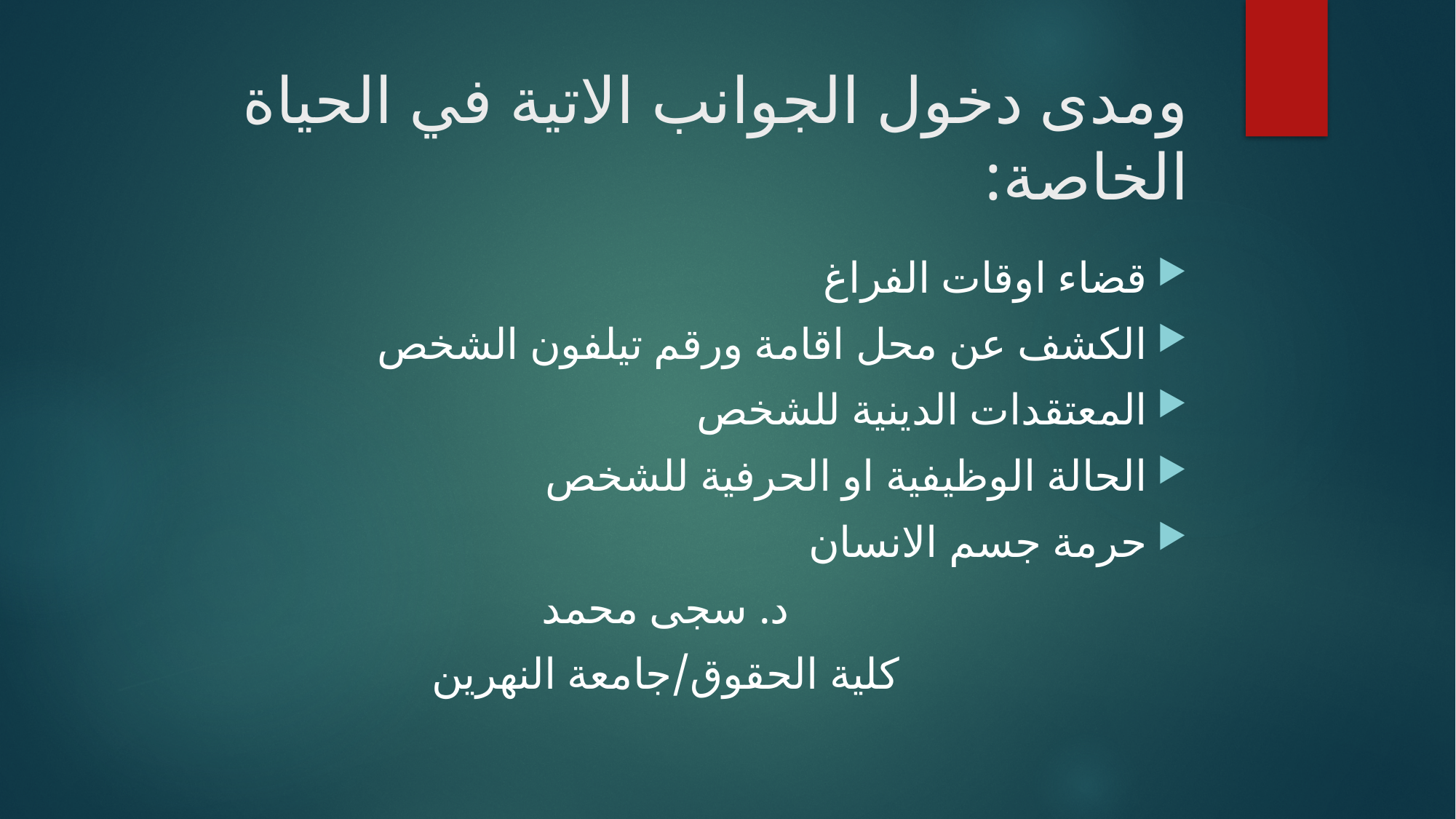

# ومدى دخول الجوانب الاتية في الحياة الخاصة:
قضاء اوقات الفراغ
الكشف عن محل اقامة ورقم تيلفون الشخص
المعتقدات الدينية للشخص
الحالة الوظيفية او الحرفية للشخص
حرمة جسم الانسان
د. سجى محمد
كلية الحقوق/جامعة النهرين